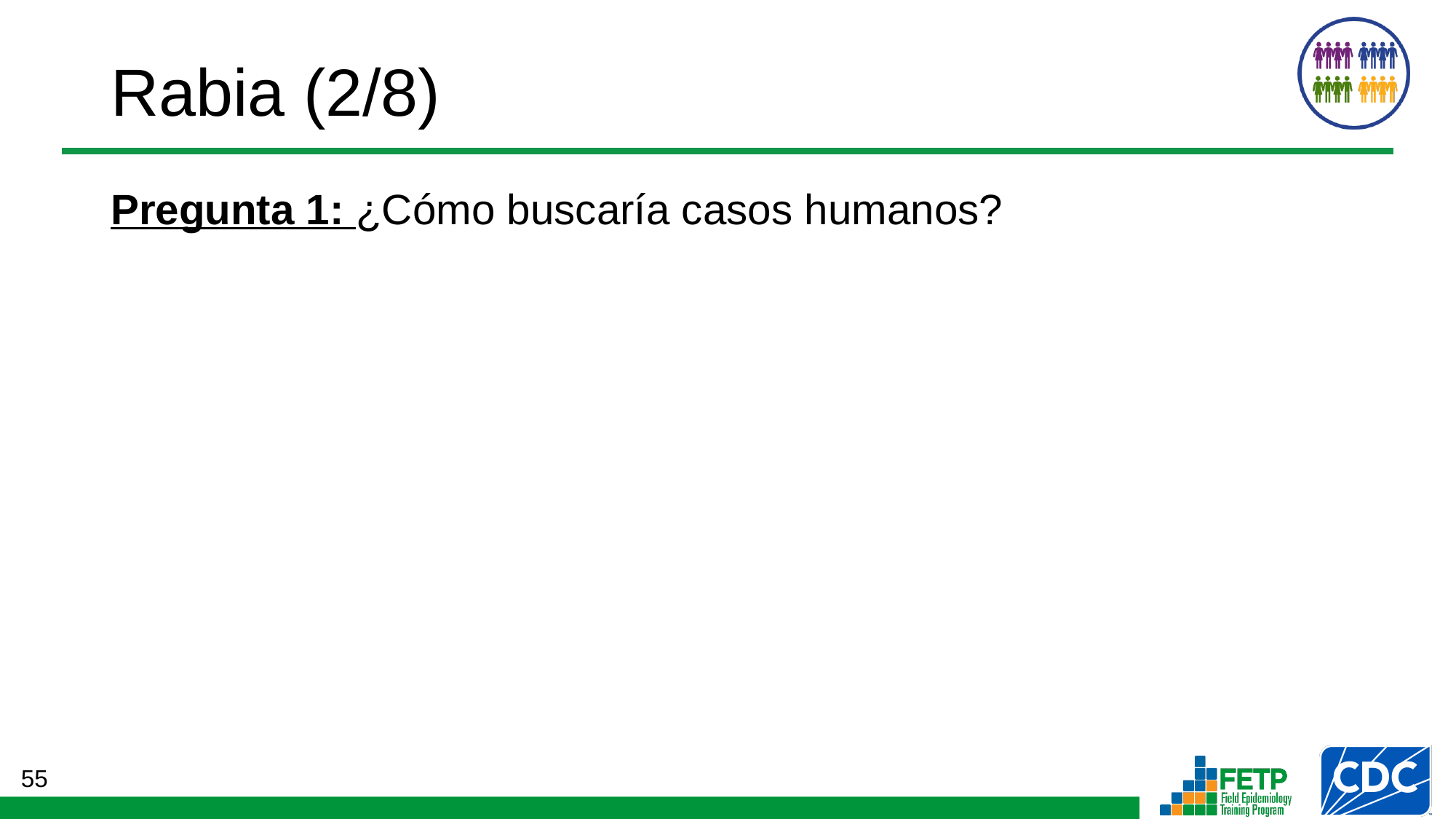

# Rabia (2/8)
Pregunta 1: ¿Cómo buscaría casos humanos?